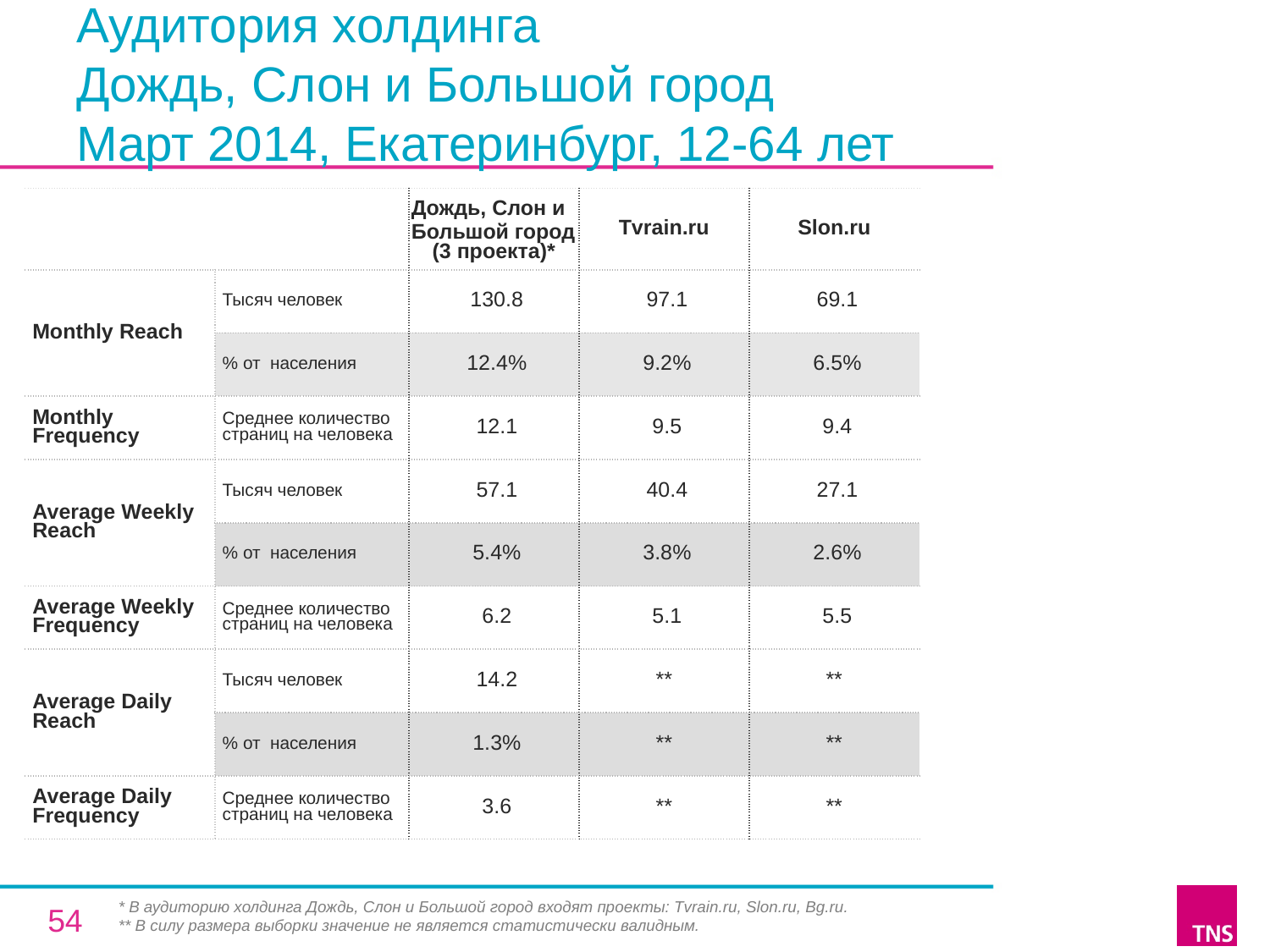

# Аудитория холдинга
Дождь, Слон и Большой город
Март 2014, Екатеринбург, 12-64 лет
|  |  | Дождь, Слон и Большой город (3 проекта)\* | Tvrain.ru | Slon.ru |
| --- | --- | --- | --- | --- |
| Monthly Reach | Тысяч человек | 130.8 | 97.1 | 69.1 |
|  | % от населения | 12.4% | 9.2% | 6.5% |
| Monthly Frequency | Среднее количество страниц на человека | 12.1 | 9.5 | 9.4 |
| Average Weekly Reach | Тысяч человек | 57.1 | 40.4 | 27.1 |
|  | % от населения | 5.4% | 3.8% | 2.6% |
| Average Weekly Frequency | Среднее количество страниц на человека | 6.2 | 5.1 | 5.5 |
| Average Daily Reach | Тысяч человек | 14.2 | \*\* | \*\* |
|  | % от населения | 1.3% | \*\* | \*\* |
| Average Daily Frequency | Среднее количество страниц на человека | 3.6 | \*\* | \*\* |
* В аудиторию холдинга Дождь, Слон и Большой город входят проекты: Tvrain.ru, Slon.ru, Bg.ru.
** В силу размера выборки значение не является статистически валидным.
54